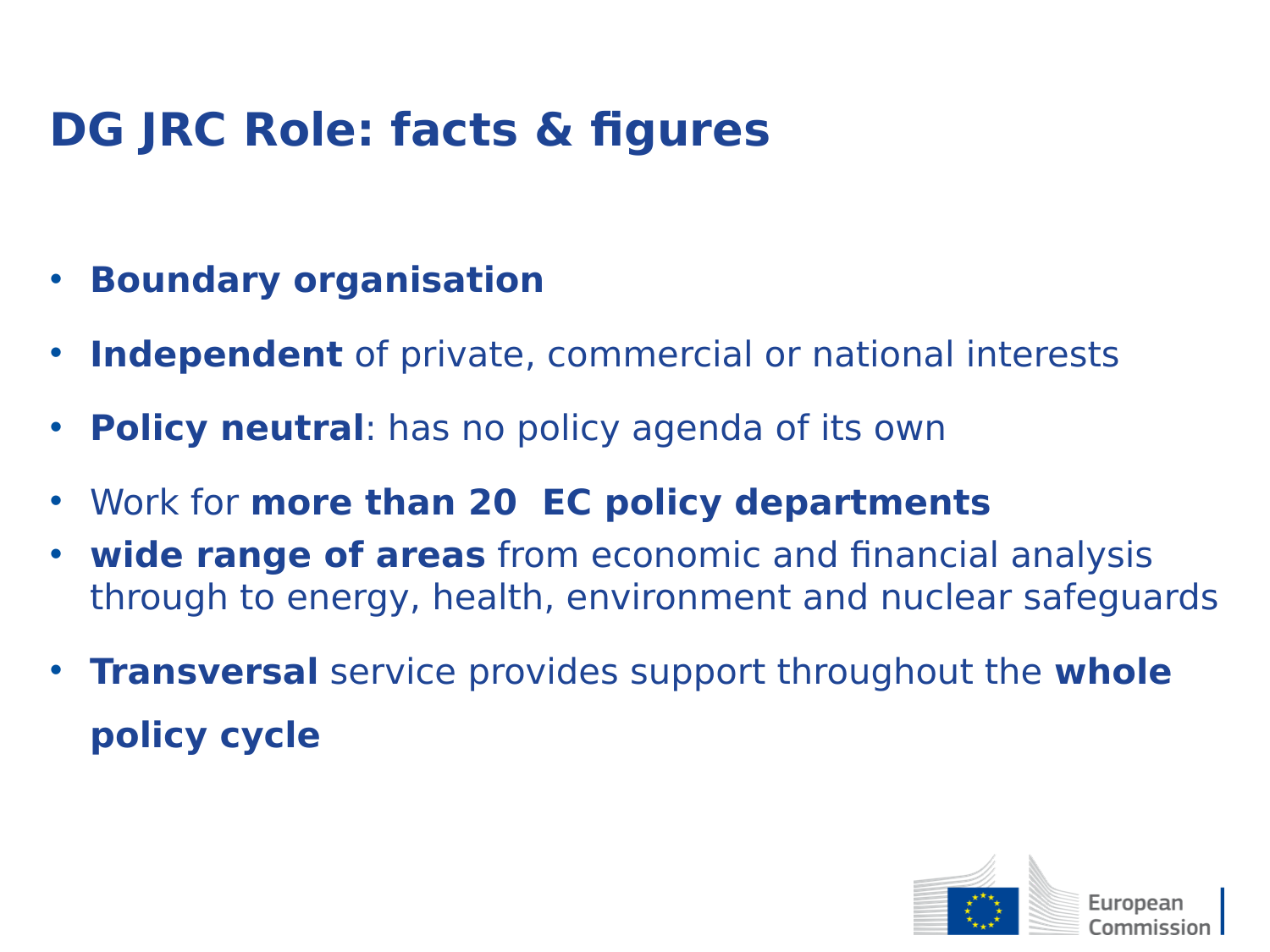

DG JRC Role: facts & figures
Boundary organisation
Independent of private, commercial or national interests
Policy neutral: has no policy agenda of its own
Work for more than 20  EC policy departments
wide range of areas from economic and financial analysis through to energy, health, environment and nuclear safeguards
Transversal service provides support throughout the whole policy cycle